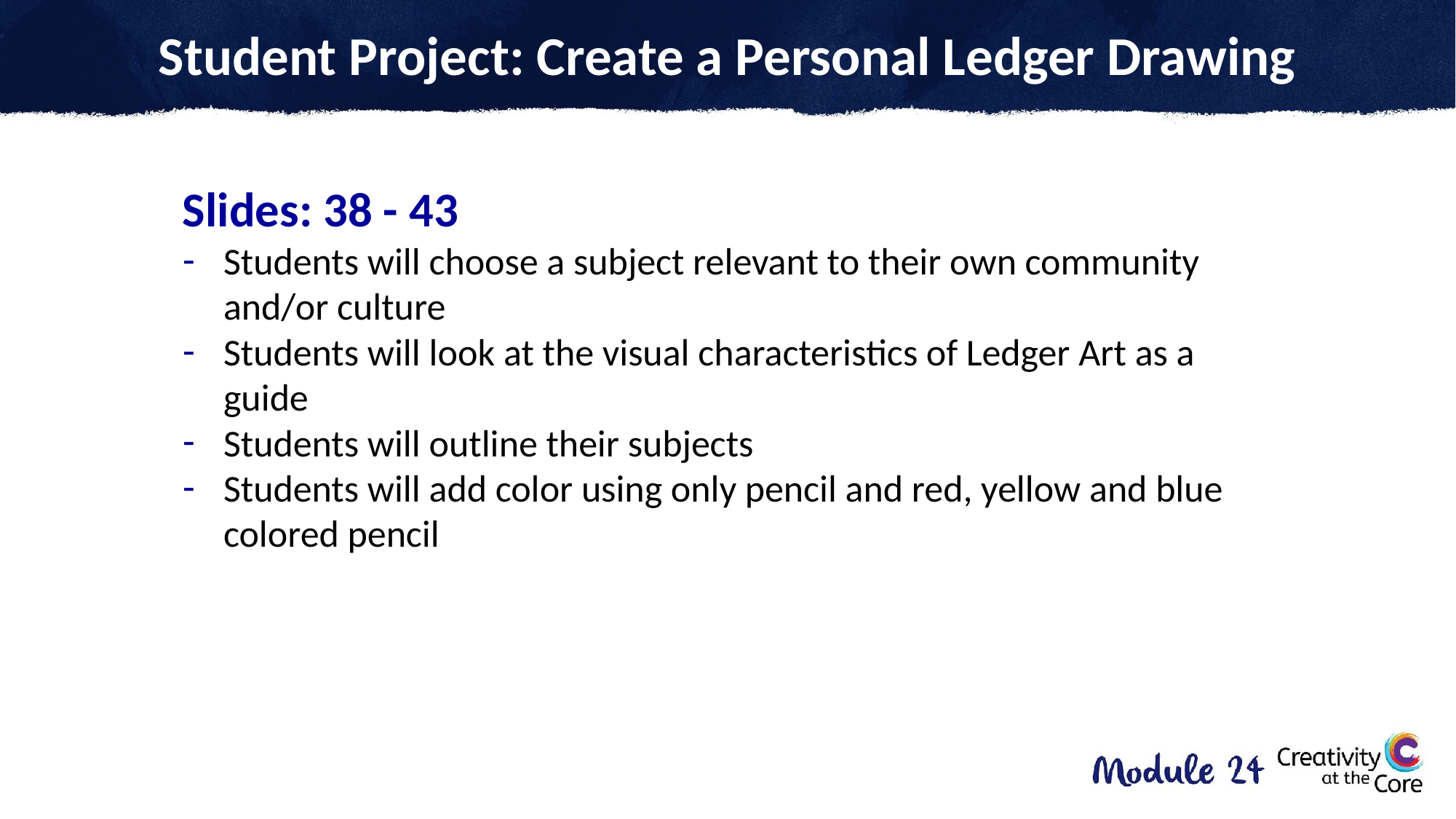

# Student Project: Create a Personal Ledger Drawing
Slides: 38 - 43
Students will choose a subject relevant to their own community and/or culture
Students will look at the visual characteristics of Ledger Art as a guide
Students will outline their subjects
Students will add color using only pencil and red, yellow and blue colored pencil